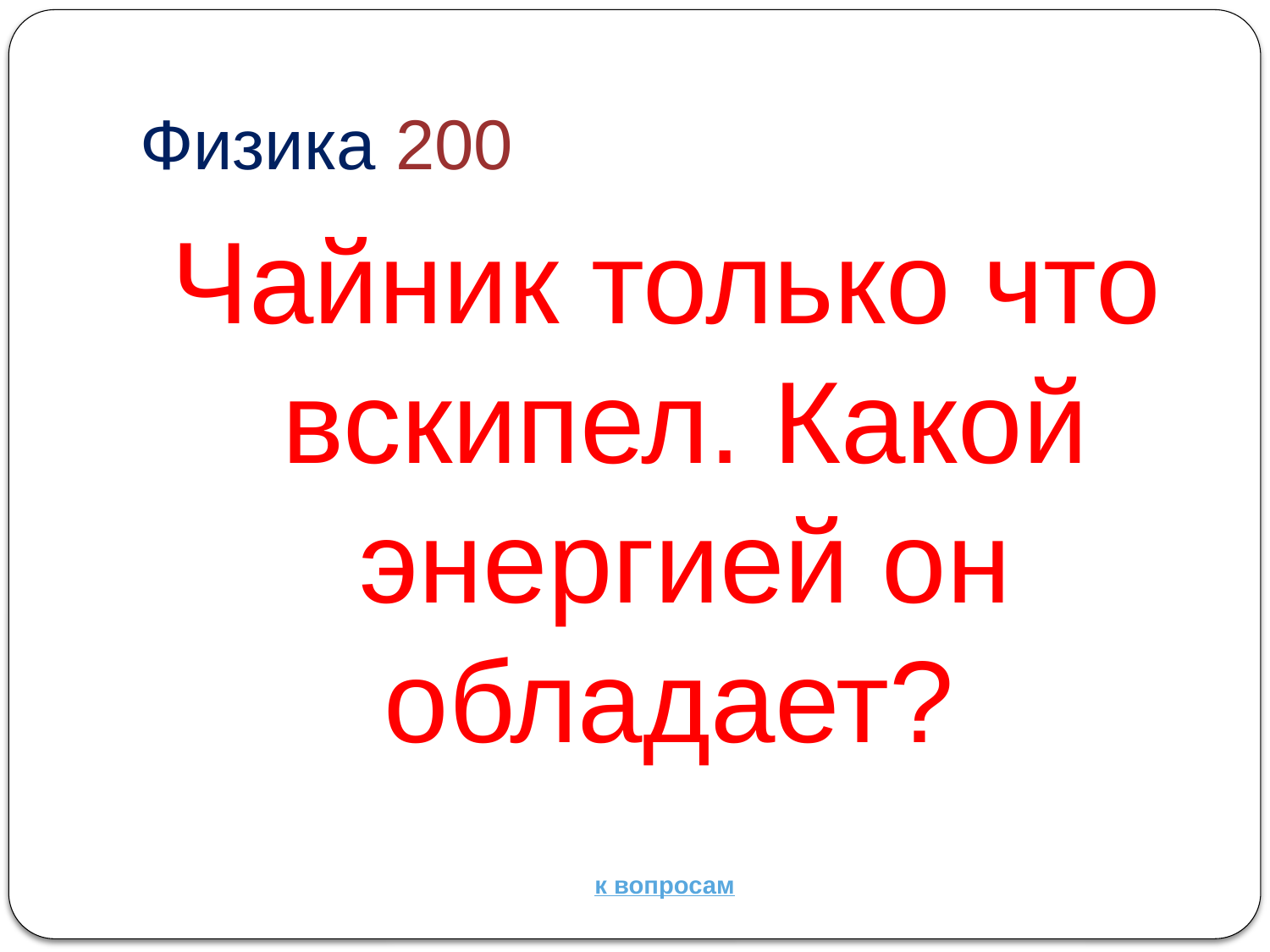

# Физика 200
Чайник только что вскипел. Какой энергией он обладает?
к вопросам